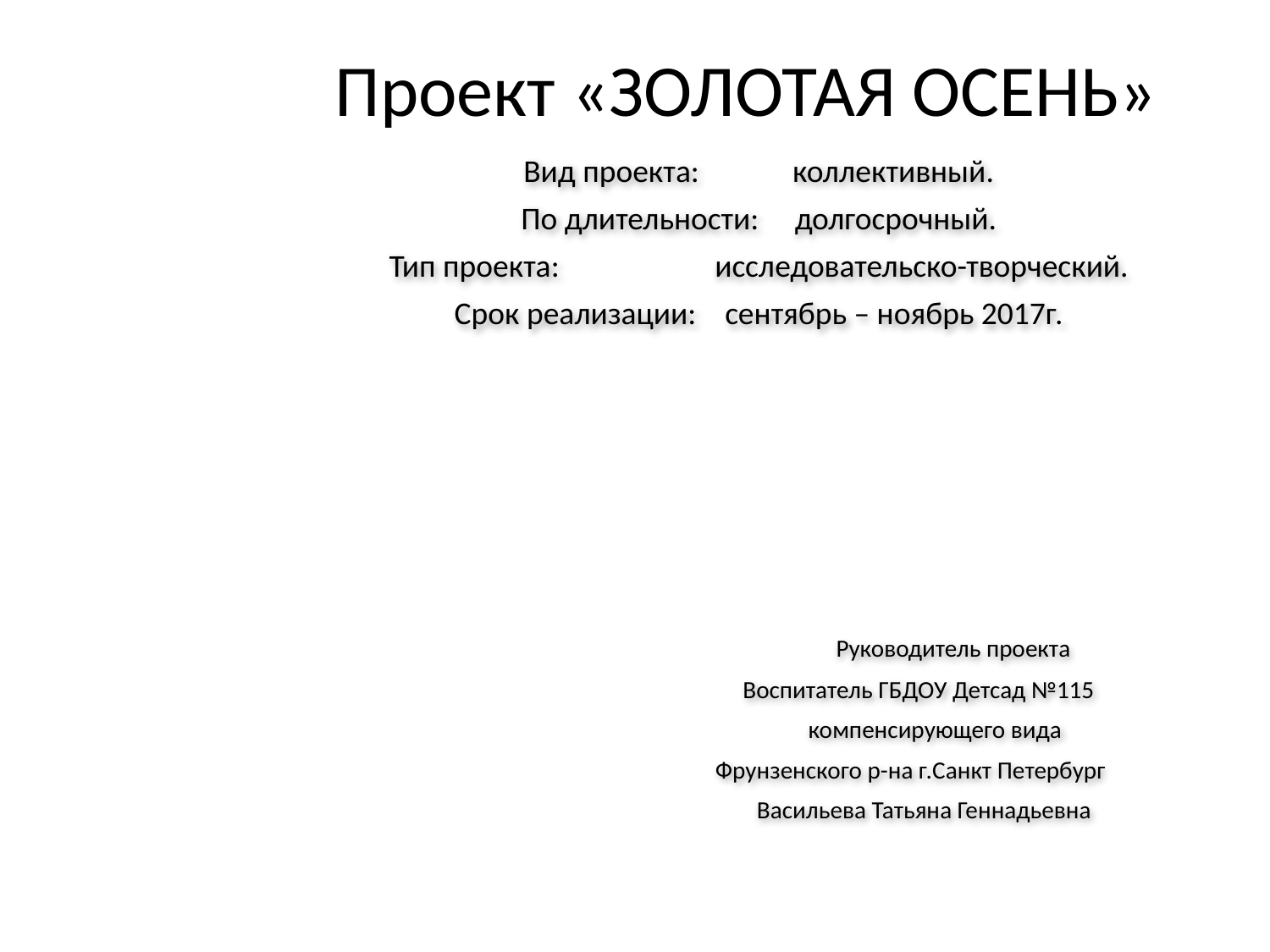

# Проект «ЗОЛОТАЯ ОСЕНЬ»
Вид проекта:             коллективный.
По длительности:     долгосрочный.
Тип проекта:  	          исследовательско-творческий.
Срок реализации:    сентябрь – ноябрь 2017г.

                                                      Руководитель проекта
                                                          Воспитатель ГБДОУ Детсад №115
                                                                 компенсирующего вида
                                                       Фрунзенского р-на г.Санкт Петербург
                                                            Васильева Татьяна Геннадьевна